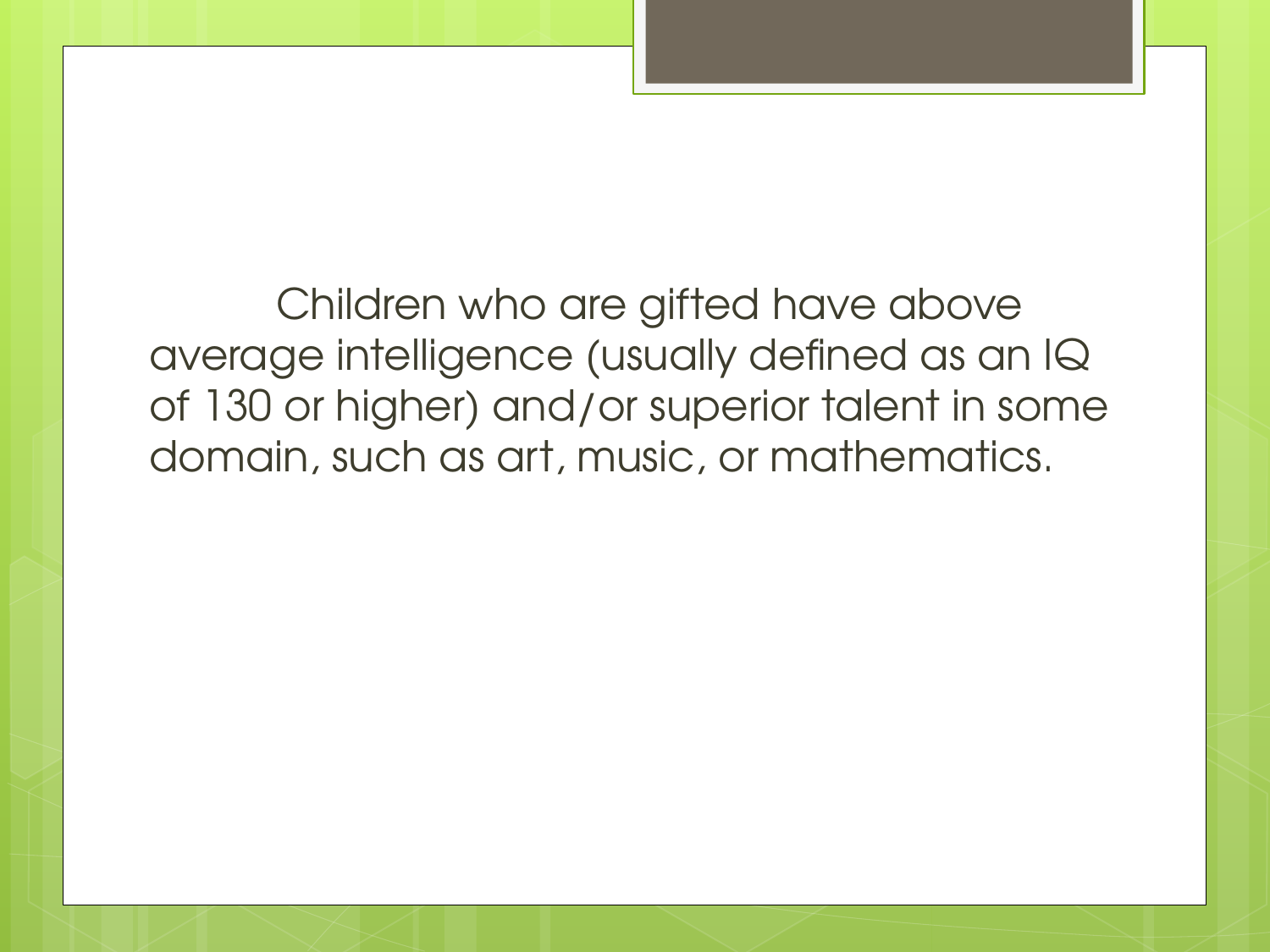

Children who are gifted have above average intelligence (usually defined as an IQ of 130 or higher) and/or superior talent in some domain, such as art, music, or mathematics.